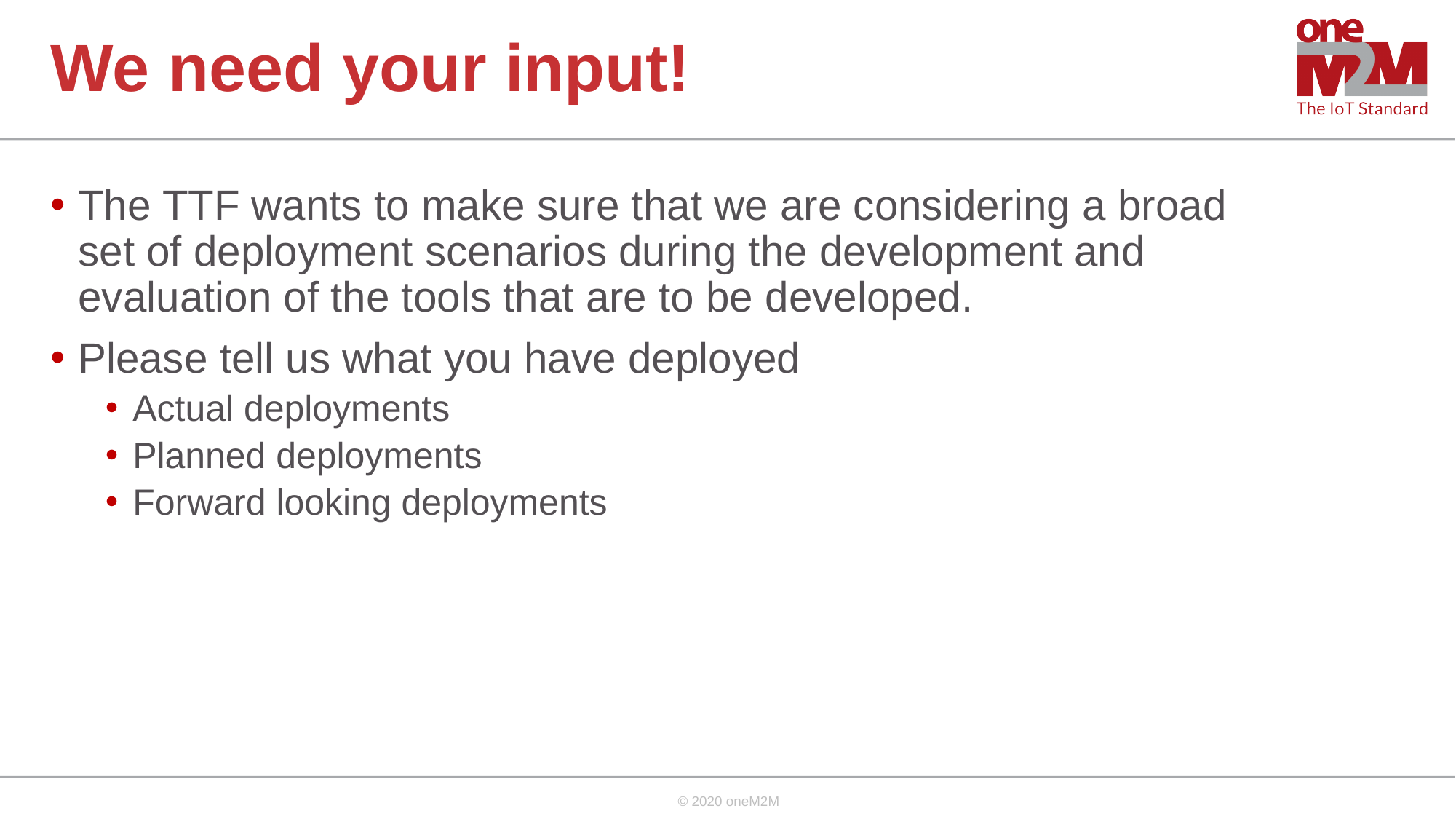

# We need your input!
The TTF wants to make sure that we are considering a broad set of deployment scenarios during the development and evaluation of the tools that are to be developed.
Please tell us what you have deployed
Actual deployments
Planned deployments
Forward looking deployments